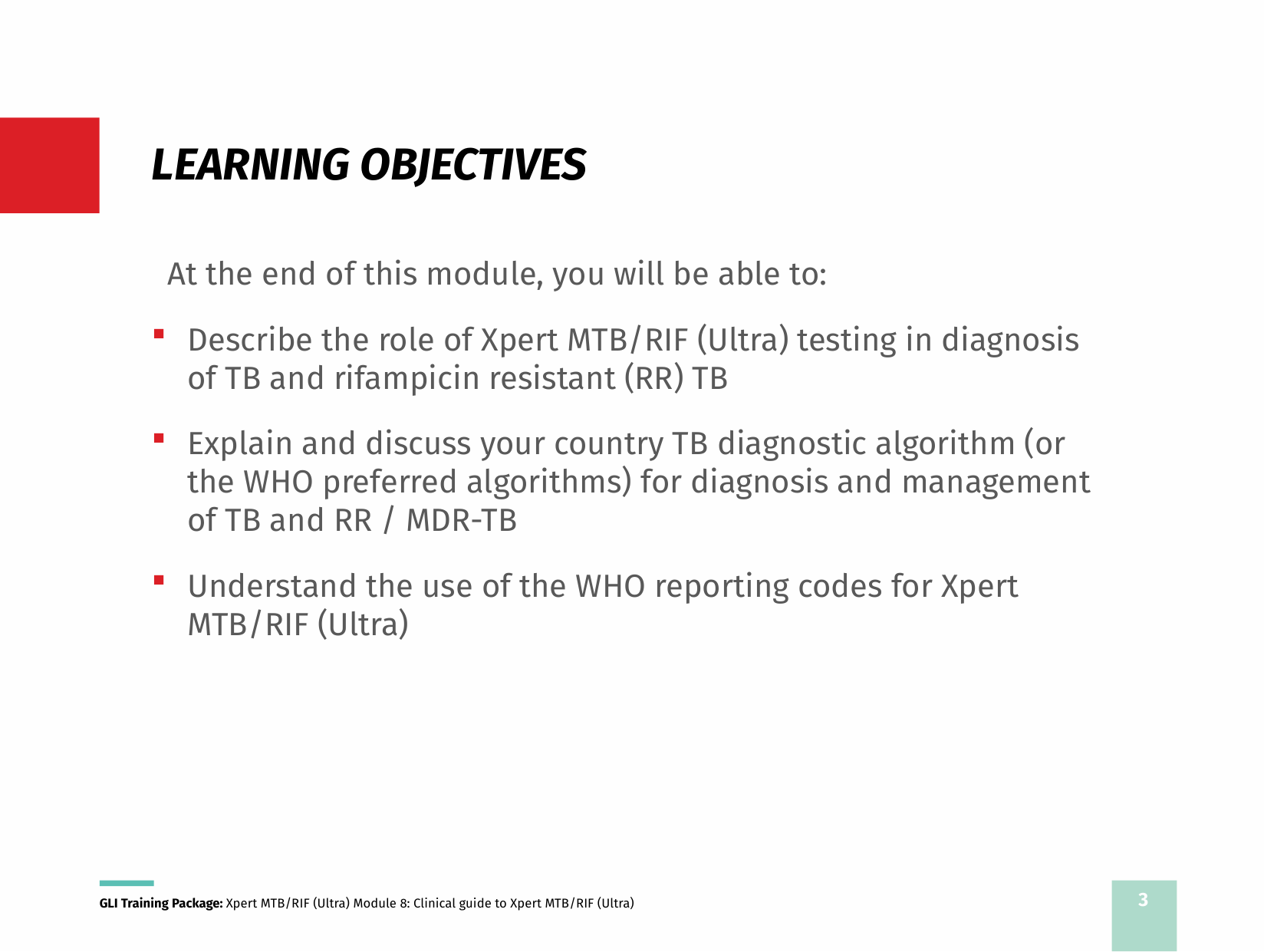

# LEARNING OBJECTIVES
At the end of this module, you will be able to:
Describe the role of Xpert MTB/RIF (Ultra) testing in diagnosis of TB and rifampicin resistant (RR) TB
Explain and discuss your country TB diagnostic algorithm (or the WHO preferred algorithms) for diagnosis and management of TB and RR / MDR-TB
Understand the use of the WHO reporting codes for Xpert MTB/RIF (Ultra)